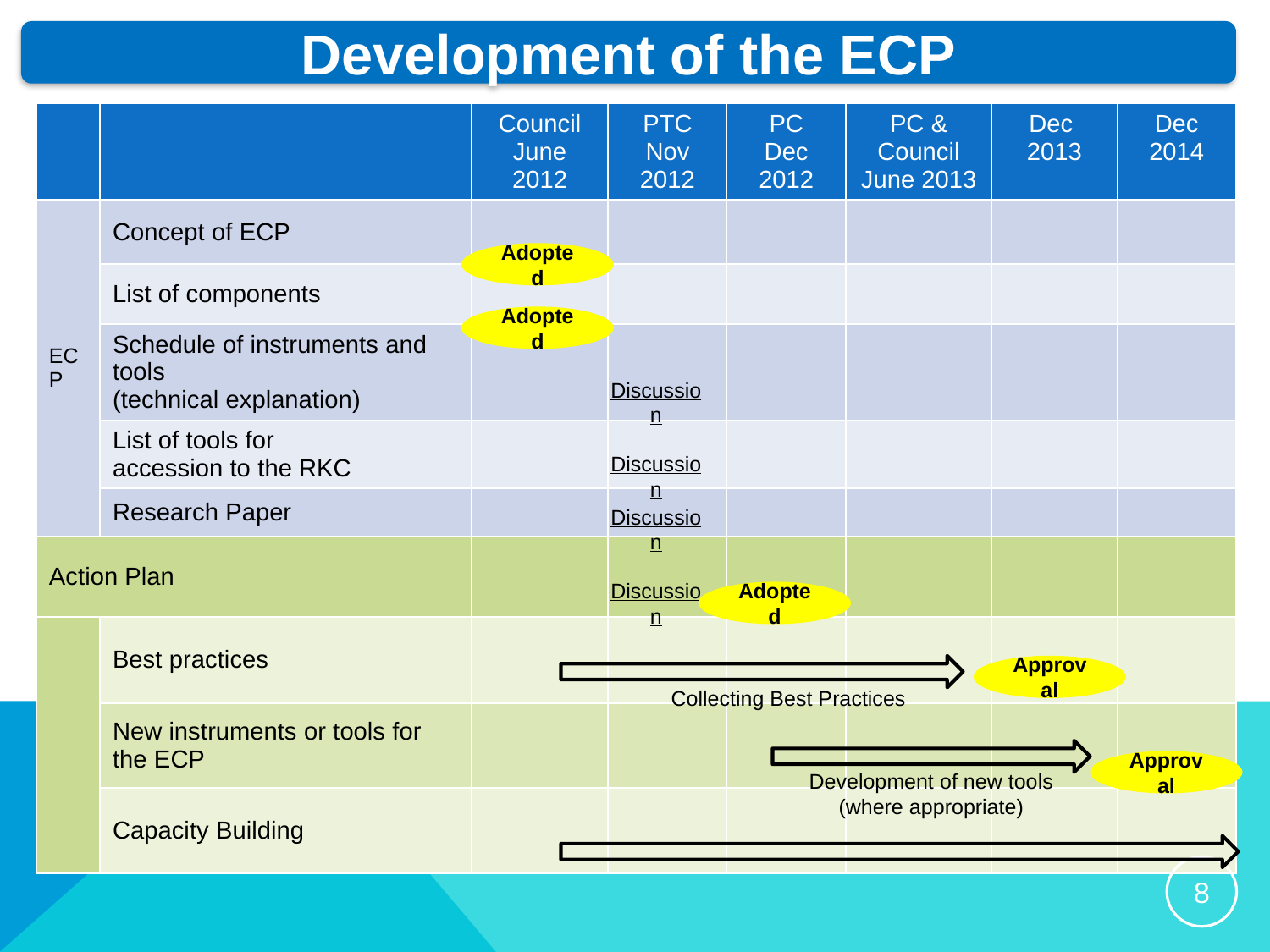

Development of the ECP
|  |  | Council June 2012 | PTC Nov 2012 | PC Dec 2012 | PC & Council June 2013 | Dec 2013 | Dec 2014 |
| --- | --- | --- | --- | --- | --- | --- | --- |
| ECP | Concept of ECP |  |  |  |  |  |  |
|  | List of components |  |  |  |  |  |  |
|  | Schedule of instruments and tools (technical explanation) |  |  |  |  |  |  |
|  | List of tools for accession to the RKC |  |  |  |  |  |  |
|  | Research Paper |  |  |  |  |  |  |
| Action Plan |  |  |  |  |  |  |  |
|  | Best practices |  |  |  |  |  |  |
|  | New instruments or tools for the ECP |  |  |  |  |  |  |
|  | Capacity Building |  |  |  |  |  |  |
Adopted
Adopted
Discussion
Discussion
Discussion
Discussion
Adopted

Approval
Collecting Best Practices

Approval
Development of new tools
 (where appropriate)

8